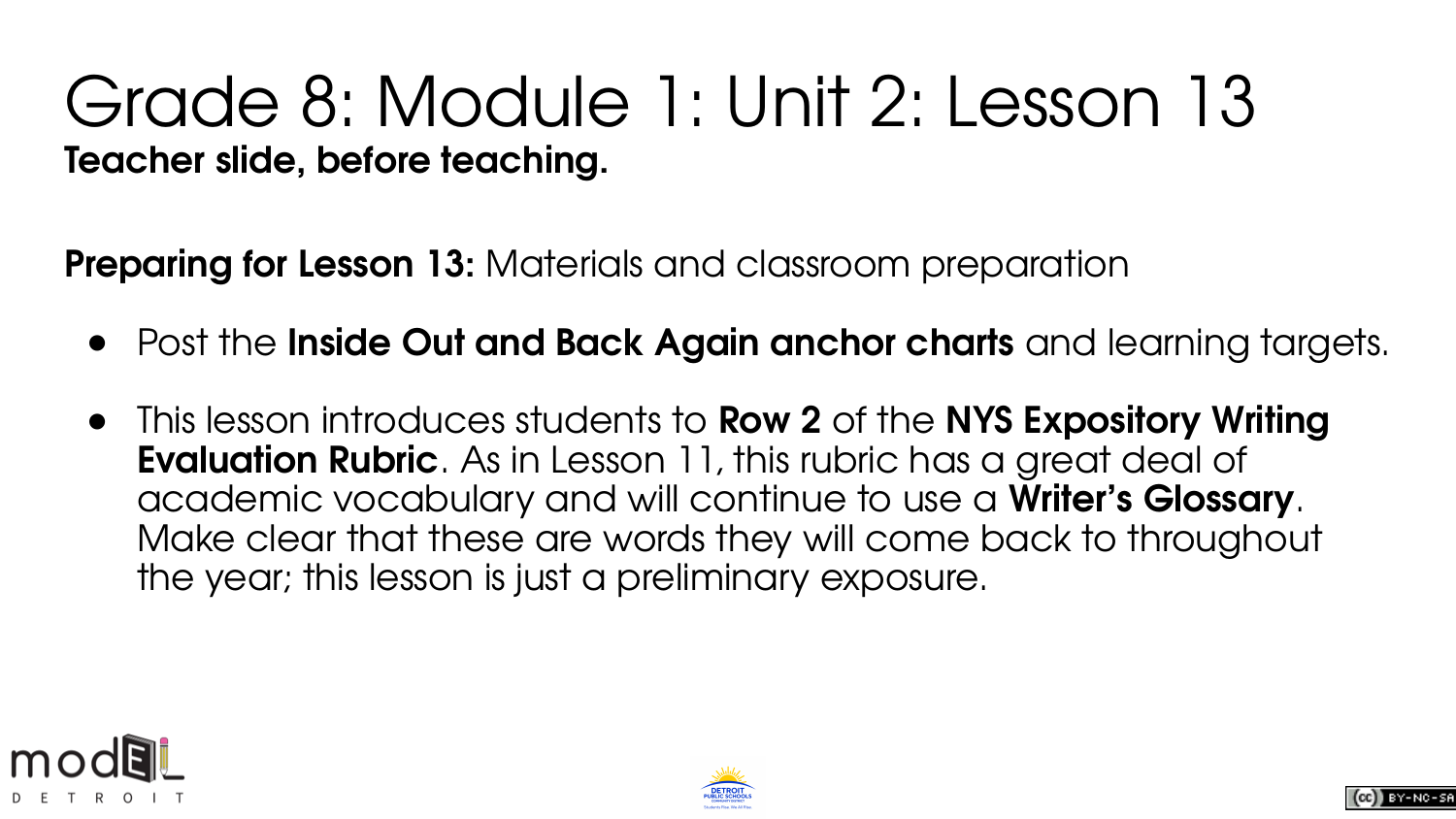

# Grade 8: Module 1: Unit 2: Lesson 13
Teacher slide, before teaching.
Preparing for Lesson 13: Materials and classroom preparation

Post the Inside Out and Back Again anchor charts and learning targets.

This lesson introduces students to Row 2 of the NYS Expository Writing Evaluation Rubric. As in Lesson 11, this rubric has a great deal of academic vocabulary and will continue to use a Writer’s Glossary. Make clear that these are words they will come back to throughout the year; this lesson is just a preliminary exposure.